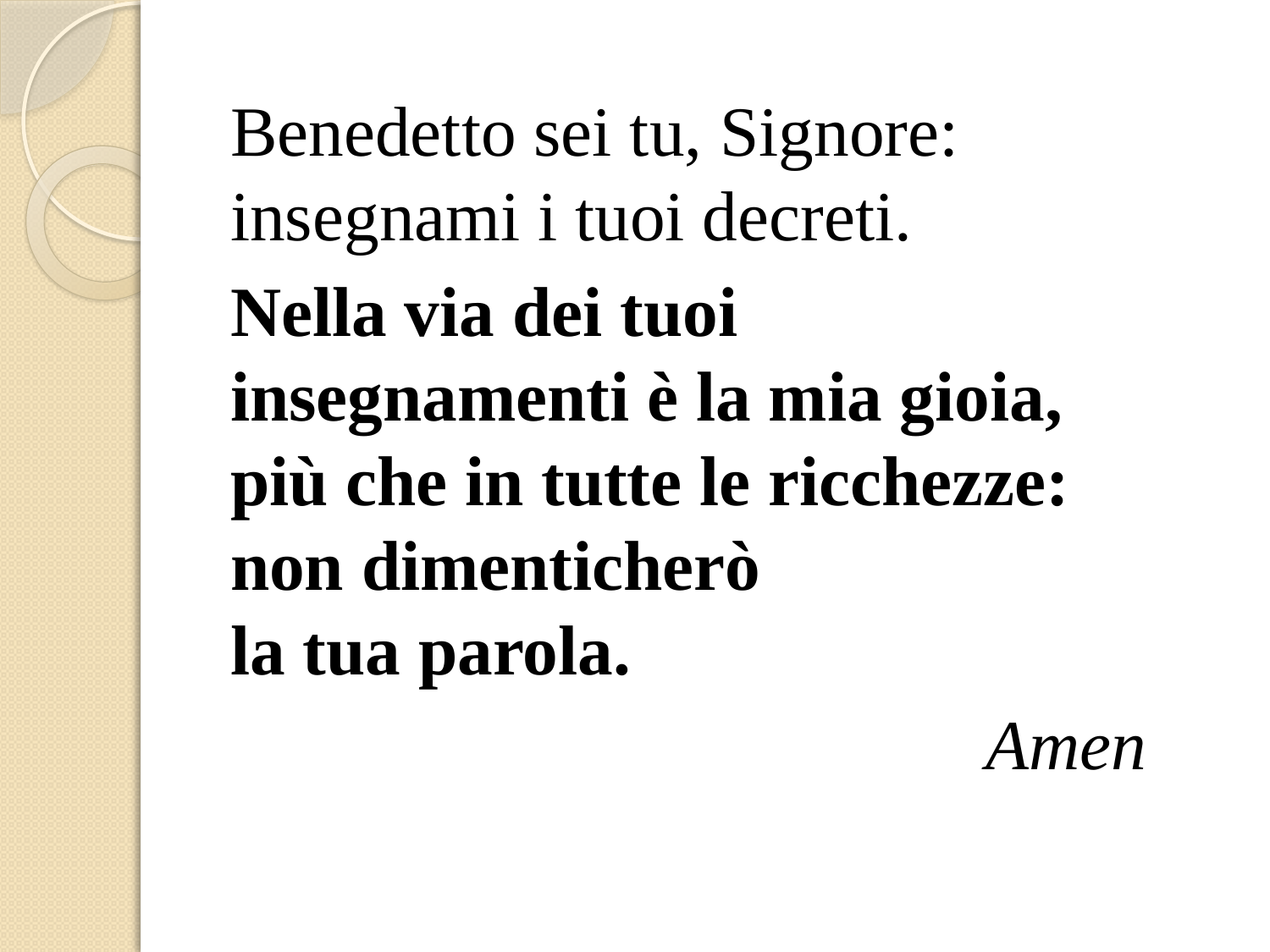

Benedetto sei tu, Signore:
insegnami i tuoi decreti.
Nella via dei tuoi insegnamenti è la mia gioia, più che in tutte le ricchezze: non dimenticherò
la tua parola.
Amen